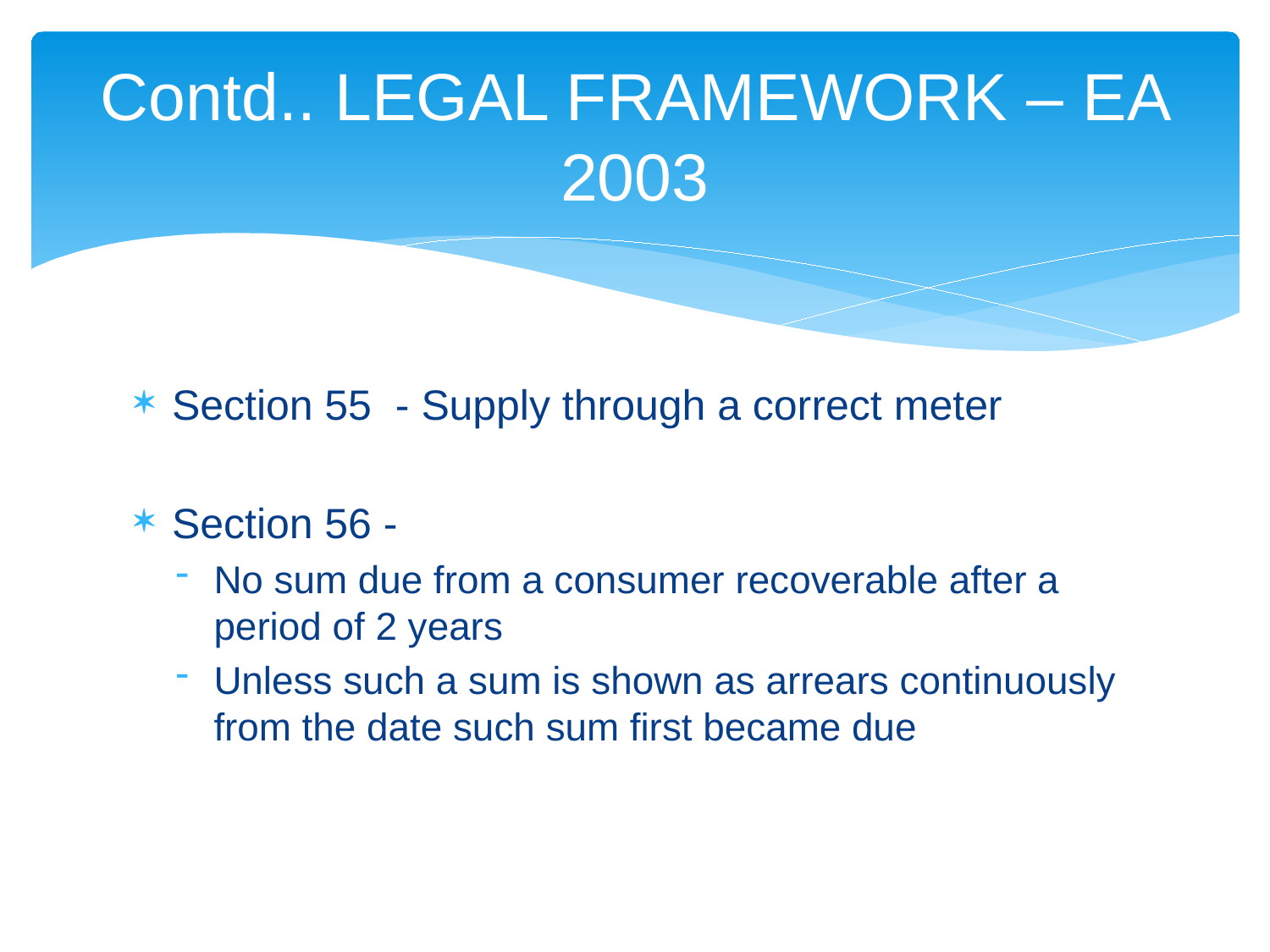

# Contd.. LEGAL FRAMEWORK – EA 2003
Section 55  - Supply through a correct meter

Section 56 -
No sum due from a consumer recoverable after a period of 2 years
Unless such a sum is shown as arrears continuously from the date such sum first became due